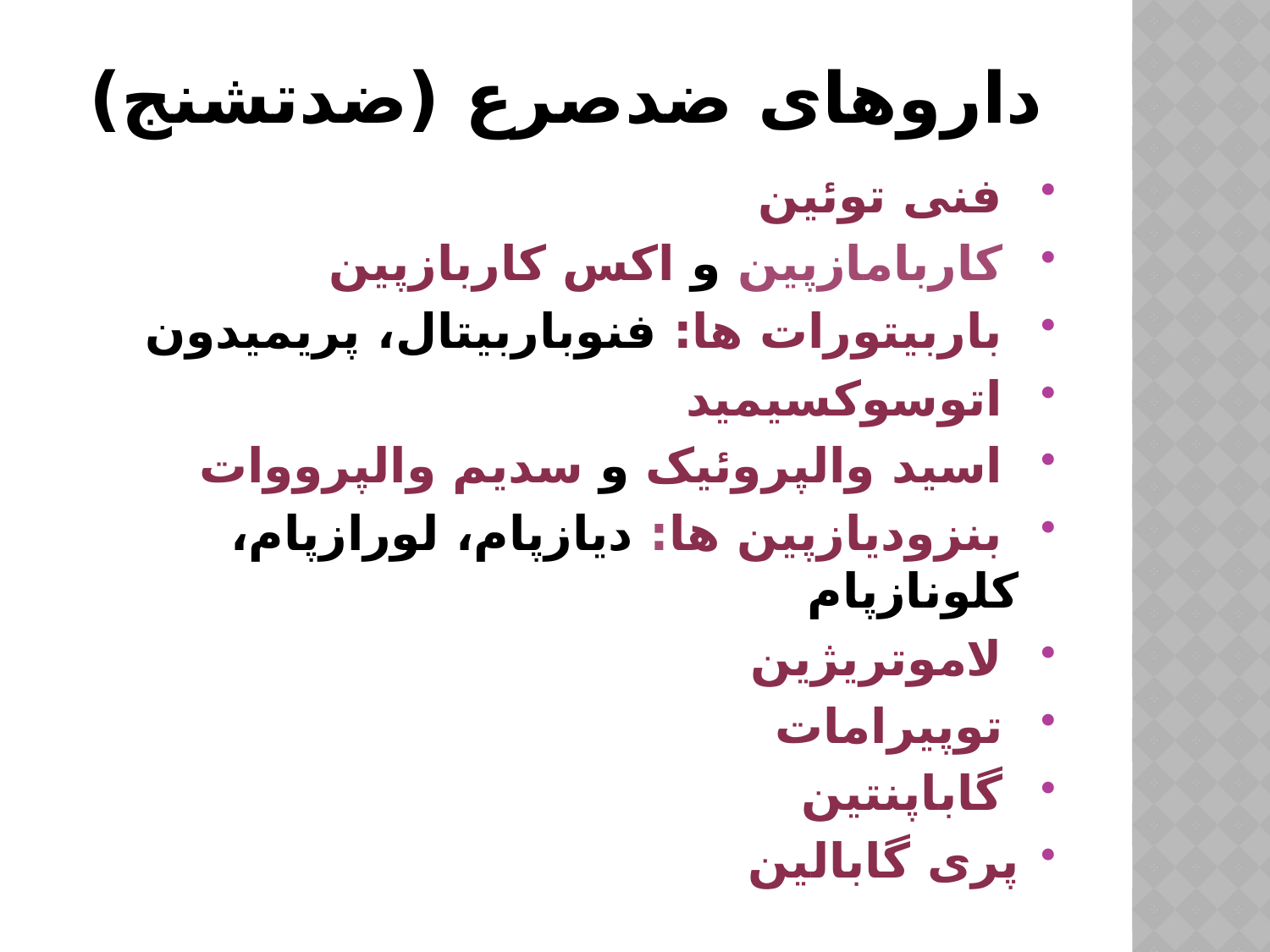

# داروهای ضدصرع (ضدتشنج)
 فنی توئین
 کاربامازپین و اکس کاربازپین
 باربیتورات ها: فنوباربیتال، پریمیدون
 اتوسوکسیمید
 اسید والپروئیک و سدیم والپرووات
 بنزودیازپین ها: دیازپام، لورازپام، کلونازپام
 لاموتریژین
 توپیرامات
 گاباپنتین
پری گابالین